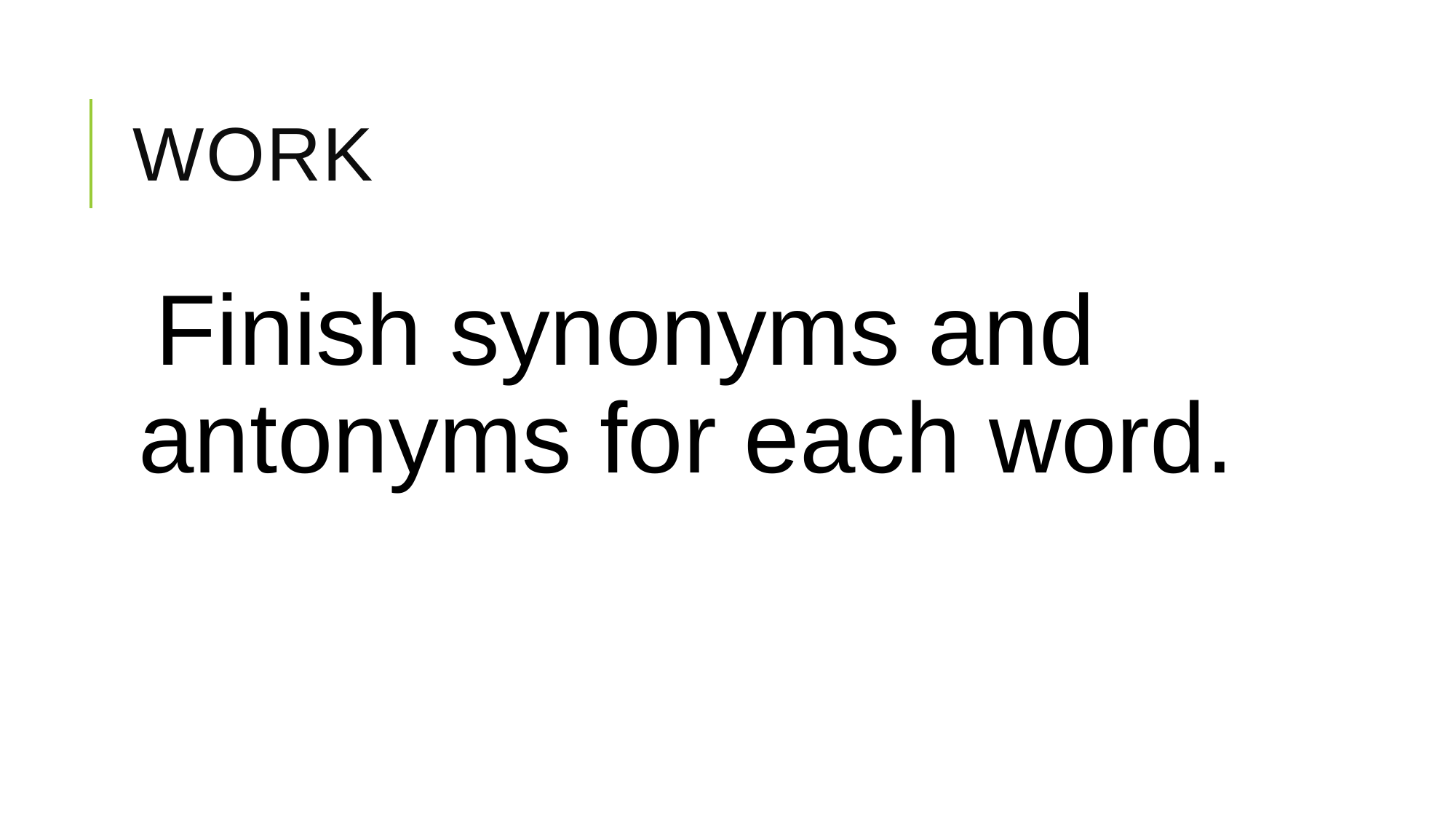

# work
Finish synonyms and antonyms for each word.